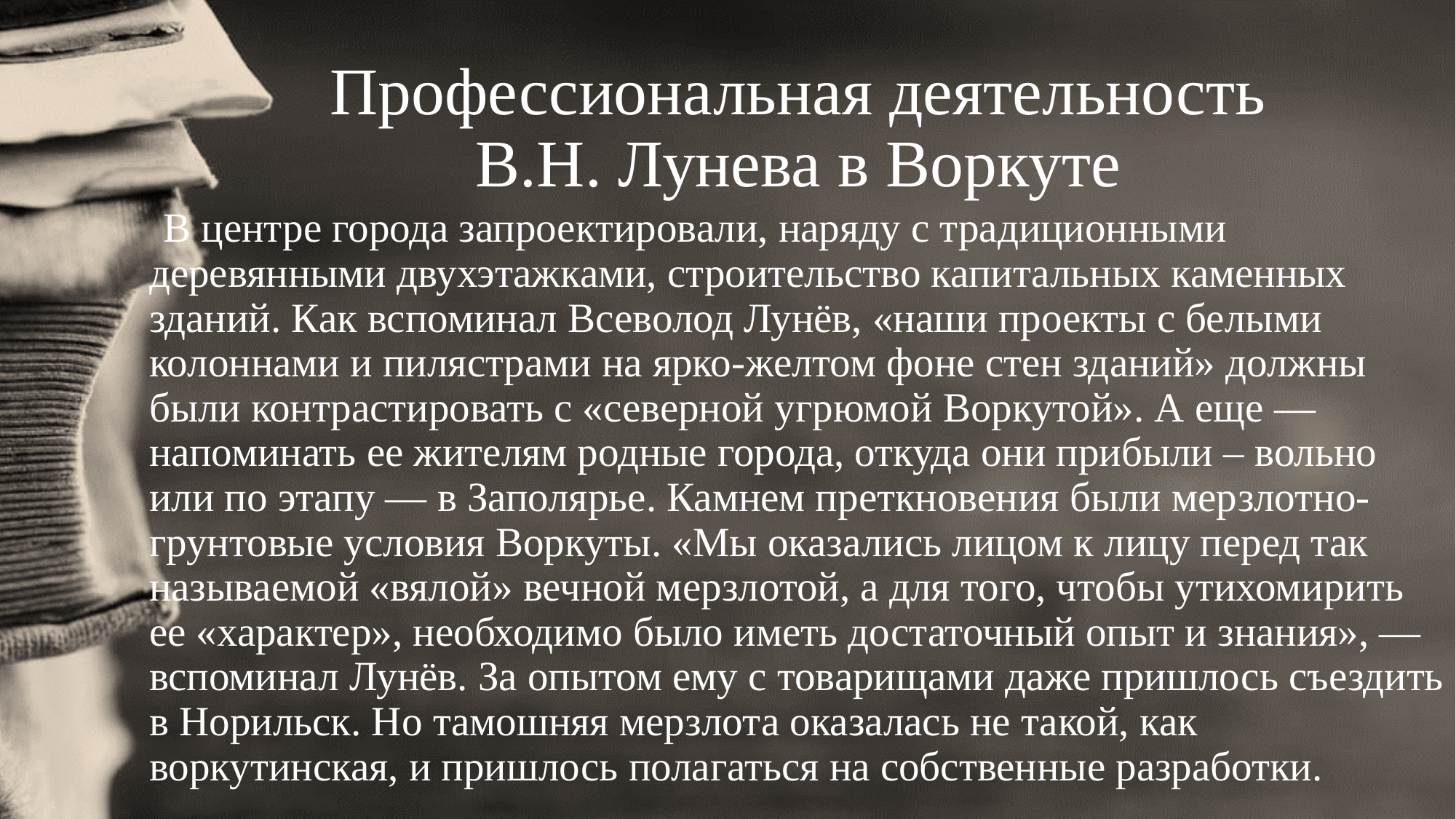

# Профессиональная деятельность В.Н. Лунева в Воркуте
    В центре города запроектировали, наряду с традиционными деревянными двухэтажками, строительство капитальных каменных зданий. Как вспоминал Всеволод Лунёв, «наши проекты с белыми колоннами и пилястрами на ярко-желтом фоне стен зданий» должны были контрастировать с «северной угрюмой Воркутой». А еще — напоминать ее жителям родные города, откуда они прибыли – вольно или по этапу — в Заполярье. Камнем преткновения были мерзлотно-грунтовые условия Воркуты. «Мы оказались лицом к лицу перед так называемой «вялой» вечной мерзлотой, а для того, чтобы утихомирить ее «характер», необходимо было иметь достаточный опыт и знания», — вспоминал Лунёв. За опытом ему с товарищами даже пришлось съездить в Норильск. Но тамошняя мерзлота оказалась не такой, как воркутинская, и пришлось полагаться на собственные разработки.